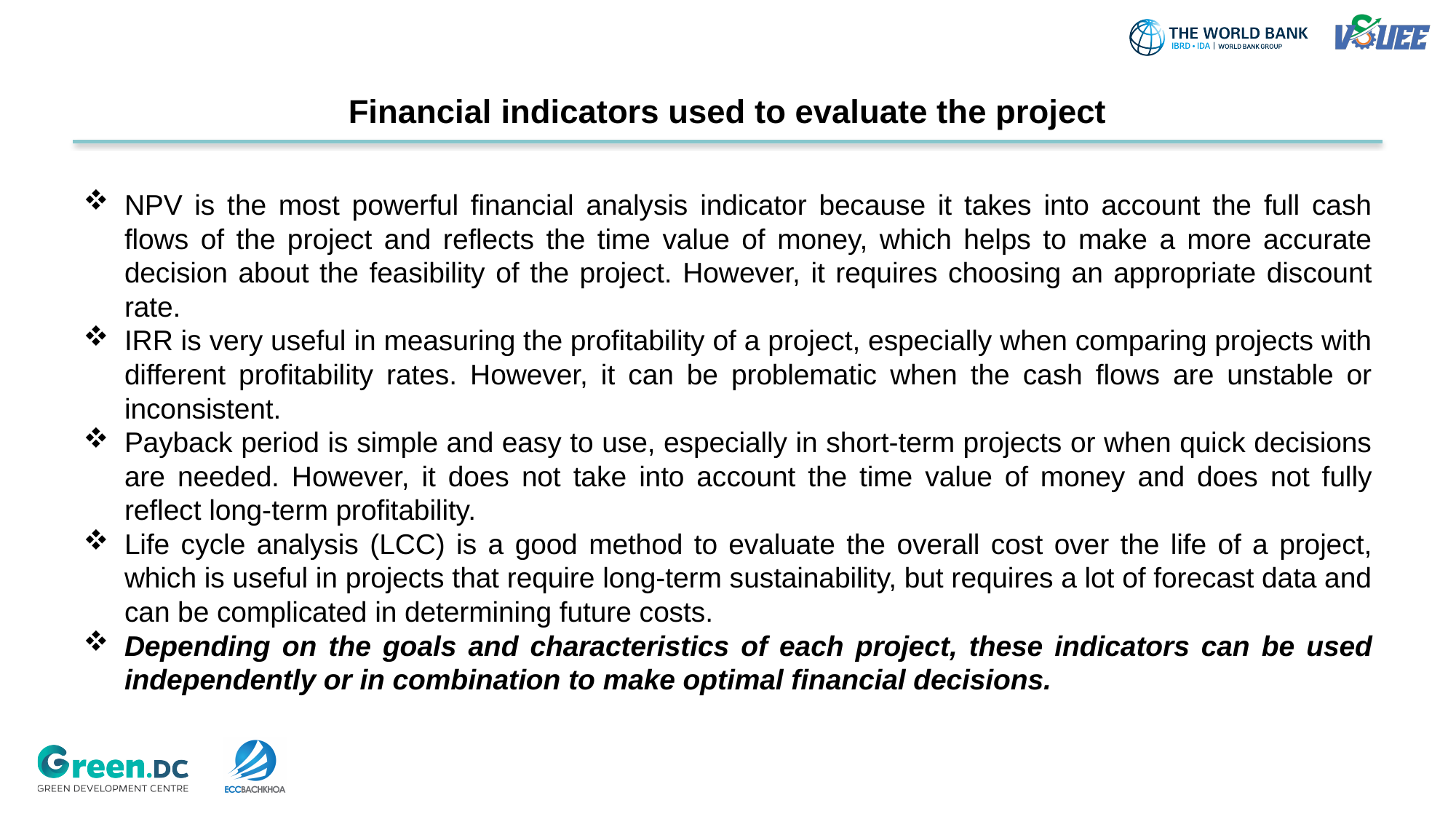

# Financial indicators used to evaluate the project
NPV is the most powerful financial analysis indicator because it takes into account the full cash flows of the project and reflects the time value of money, which helps to make a more accurate decision about the feasibility of the project. However, it requires choosing an appropriate discount rate.
IRR is very useful in measuring the profitability of a project, especially when comparing projects with different profitability rates. However, it can be problematic when the cash flows are unstable or inconsistent.
Payback period is simple and easy to use, especially in short-term projects or when quick decisions are needed. However, it does not take into account the time value of money and does not fully reflect long-term profitability.
Life cycle analysis (LCC) is a good method to evaluate the overall cost over the life of a project, which is useful in projects that require long-term sustainability, but requires a lot of forecast data and can be complicated in determining future costs.
Depending on the goals and characteristics of each project, these indicators can be used independently or in combination to make optimal financial decisions.